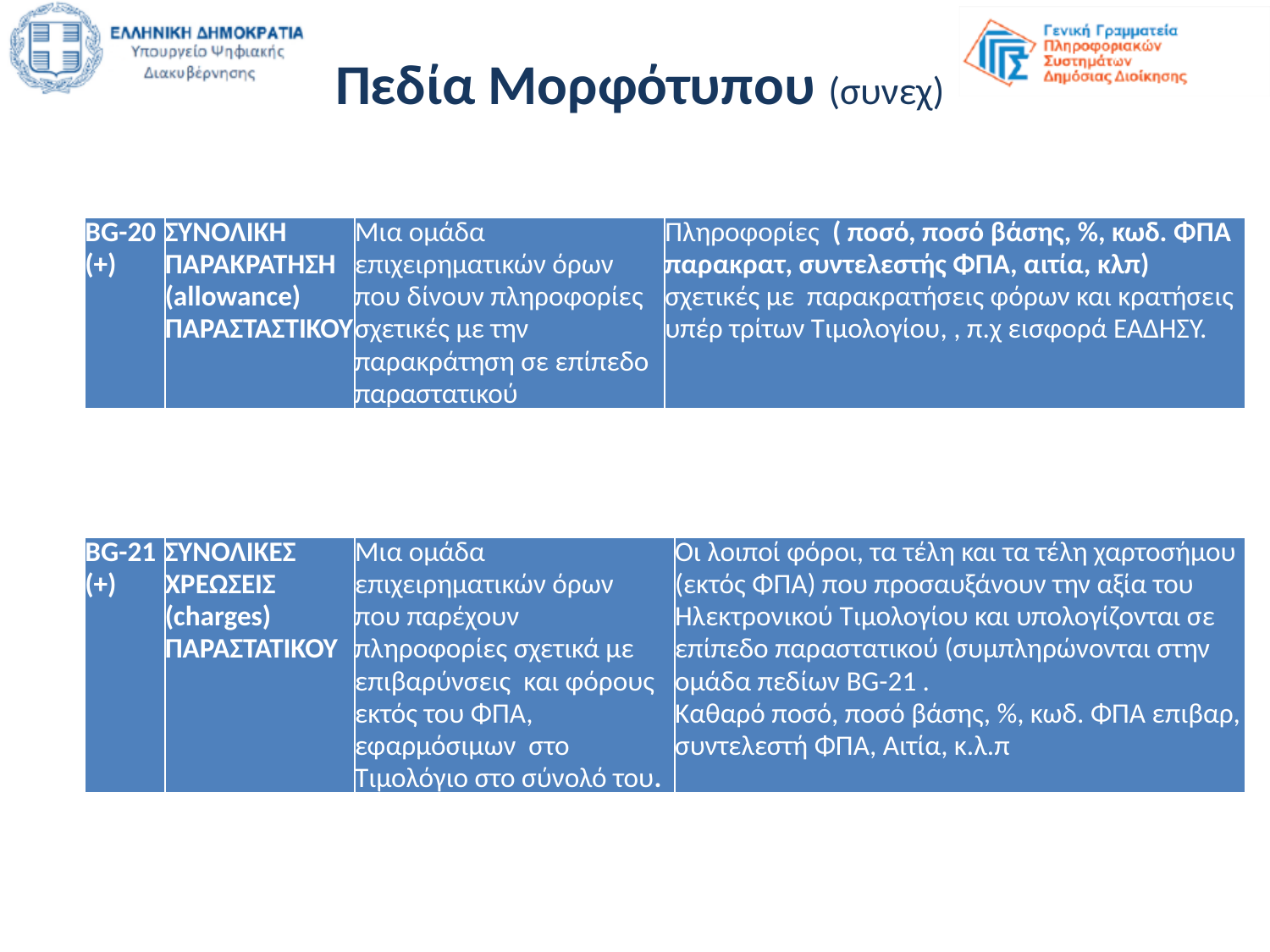

Πεδία Μορφότυπου (συνεχ)
| BG-20 (+) | ΣΥΝΟΛΙΚΗ ΠΑΡΑΚΡΑΤΗΣΗ (allowance) ΠΑΡΑΣΤΑΣΤΙΚΟΥ | Μια ομάδα επιχειρηματικών όρων που δίνουν πληροφορίες σχετικές με την παρακράτηση σε επίπεδο παραστατικού | Πληροφορίες ( ποσό, ποσό βάσης, %, κωδ. ΦΠΑ παρακρατ, συντελεστής ΦΠΑ, αιτία, κλπ) σχετικές με παρακρατήσεις φόρων και κρατήσεις υπέρ τρίτων Τιμολογίου, , π.χ εισφορά ΕΑΔΗΣΥ. |
| --- | --- | --- | --- |
| BG-21 (+) | ΣΥΝΟΛΙΚΕΣ ΧΡΕΩΣΕΙΣ (charges) ΠΑΡΑΣΤΑΤΙΚΟΥ | Μια ομάδα επιχειρηματικών όρων που παρέχουν πληροφορίες σχετικά με επιβαρύνσεις και φόρους εκτός του ΦΠΑ, εφαρμόσιμων στο Τιμολόγιο στο σύνολό του. | Οι λοιποί φόροι, τα τέλη και τα τέλη χαρτοσήμου (εκτός ΦΠΑ) που προσαυξάνουν την αξία του Ηλεκτρονικού Τιμολογίου και υπολογίζονται σε επίπεδο παραστατικού (συμπληρώνονται στην ομάδα πεδίων BG-21 . Καθαρό ποσό, ποσό βάσης, %, κωδ. ΦΠΑ επιβαρ, συντελεστή ΦΠΑ, Αιτία, κ.λ.π |
| --- | --- | --- | --- |